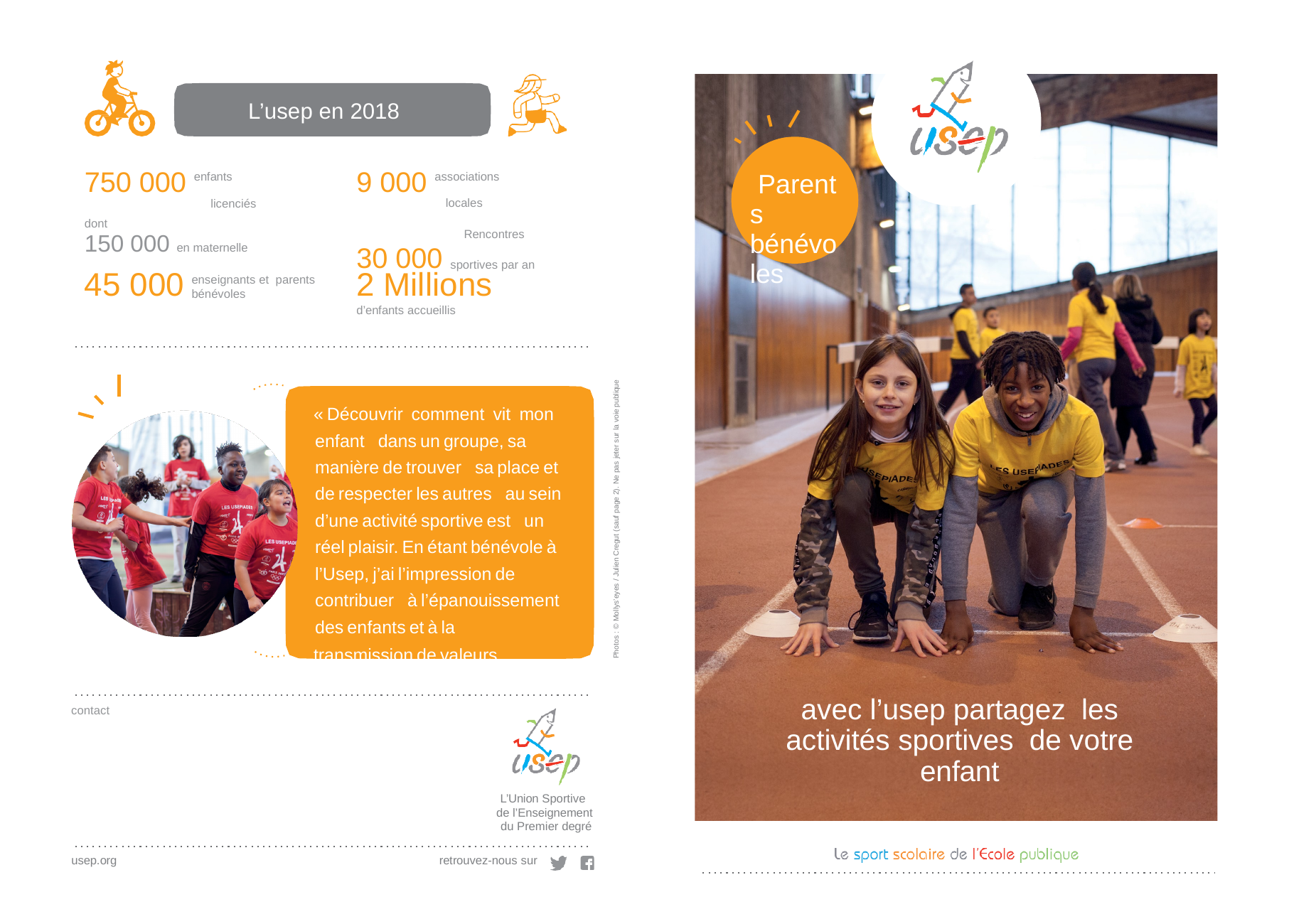

L’usep en 2018

9 000 associations
locales
# 750 000 enfants
licenciés
Parents  bénévoles
dont
150 000 en maternelle
30 000 sportives par an
Rencontres
45 000
2 Millions
d’enfants accueillis
enseignants et  parents bénévoles

Photos : © Mollys’eyes / Julien Cregut (sauf page 2). Ne pas jeter sur la voie publique

« Découvrir  comment  vit  mon  enfant   dans un groupe, sa manière de trouver   sa place et de respecter les autres   au sein d’une activité sportive est   un réel plaisir. En étant bénévole à   l’Usep, j’ai l’impression de contribuer   à l’épanouissement des enfants et à la
transmission de valeurs essentielles. »
Aurélie, parent engagé à l’Usep

avec l’usep partagez  les activités sportives  de votre enfant

contact

L’Union Sportive  de l’Enseignement  du Premier degré

usep.org
retrouvez-nous sur